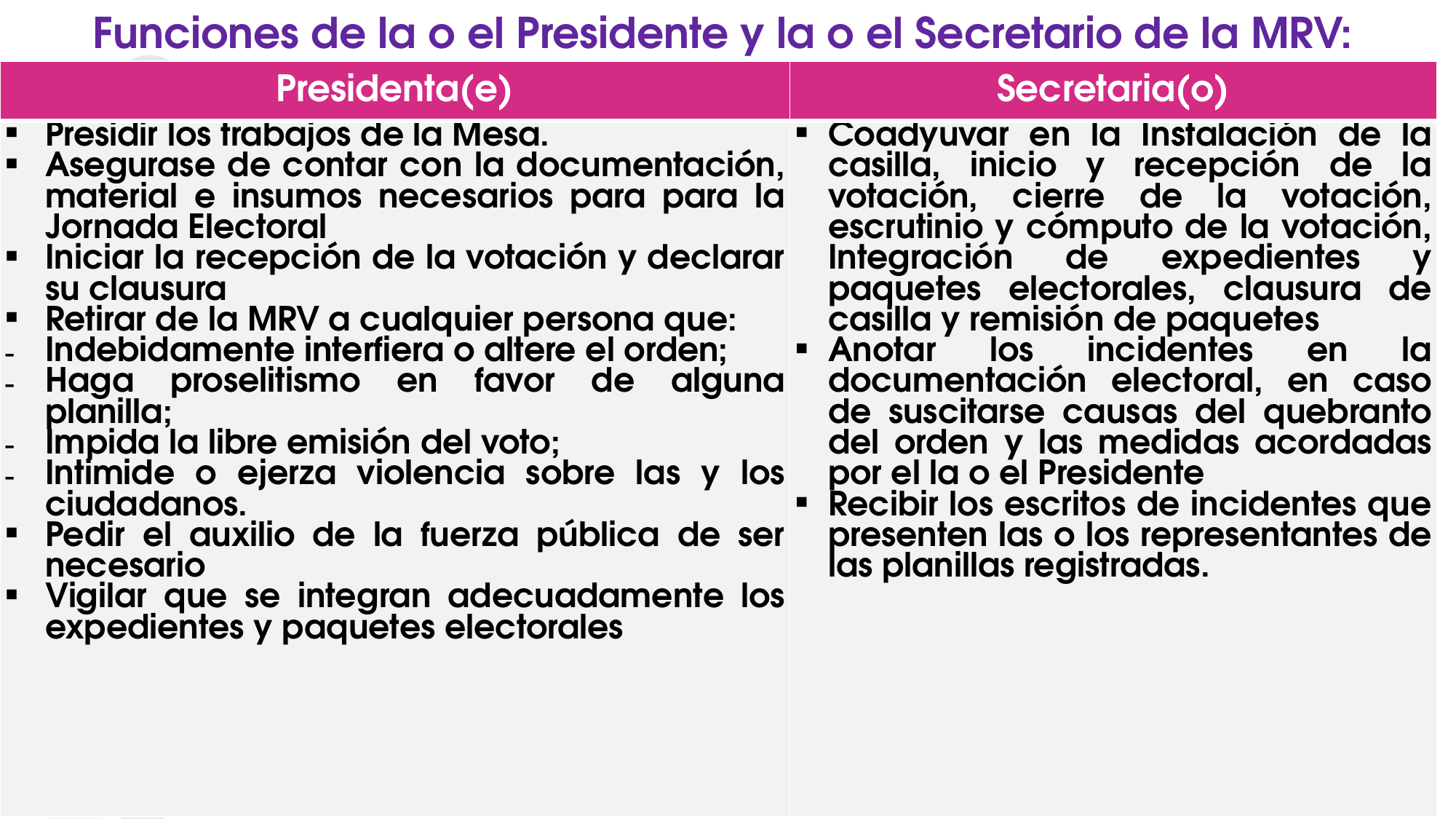

Funciones de la o el Presidente y la o el Secretario de la MRV:
| Presidenta(e) | Secretaria(o) |
| --- | --- |
| Presidir los trabajos de la Mesa. Asegurase de contar con la documentación, material e insumos necesarios para para la Jornada Electoral Iniciar la recepción de la votación y declarar su clausura Retirar de la MRV a cualquier persona que: Indebidamente interfiera o altere el orden; Haga proselitismo en favor de alguna planilla; Impida la libre emisión del voto; Intimide o ejerza violencia sobre las y los ciudadanos. Pedir el auxilio de la fuerza pública de ser necesario Vigilar que se integran adecuadamente los expedientes y paquetes electorales | Coadyuvar en la Instalación de la casilla, inicio y recepción de la votación, cierre de la votación, escrutinio y cómputo de la votación, Integración de expedientes y paquetes electorales, clausura de casilla y remisión de paquetes Anotar los incidentes en la documentación electoral, en caso de suscitarse causas del quebranto del orden y las medidas acordadas por el la o el Presidente Recibir los escritos de incidentes que presenten las o los representantes de las planillas registradas. |